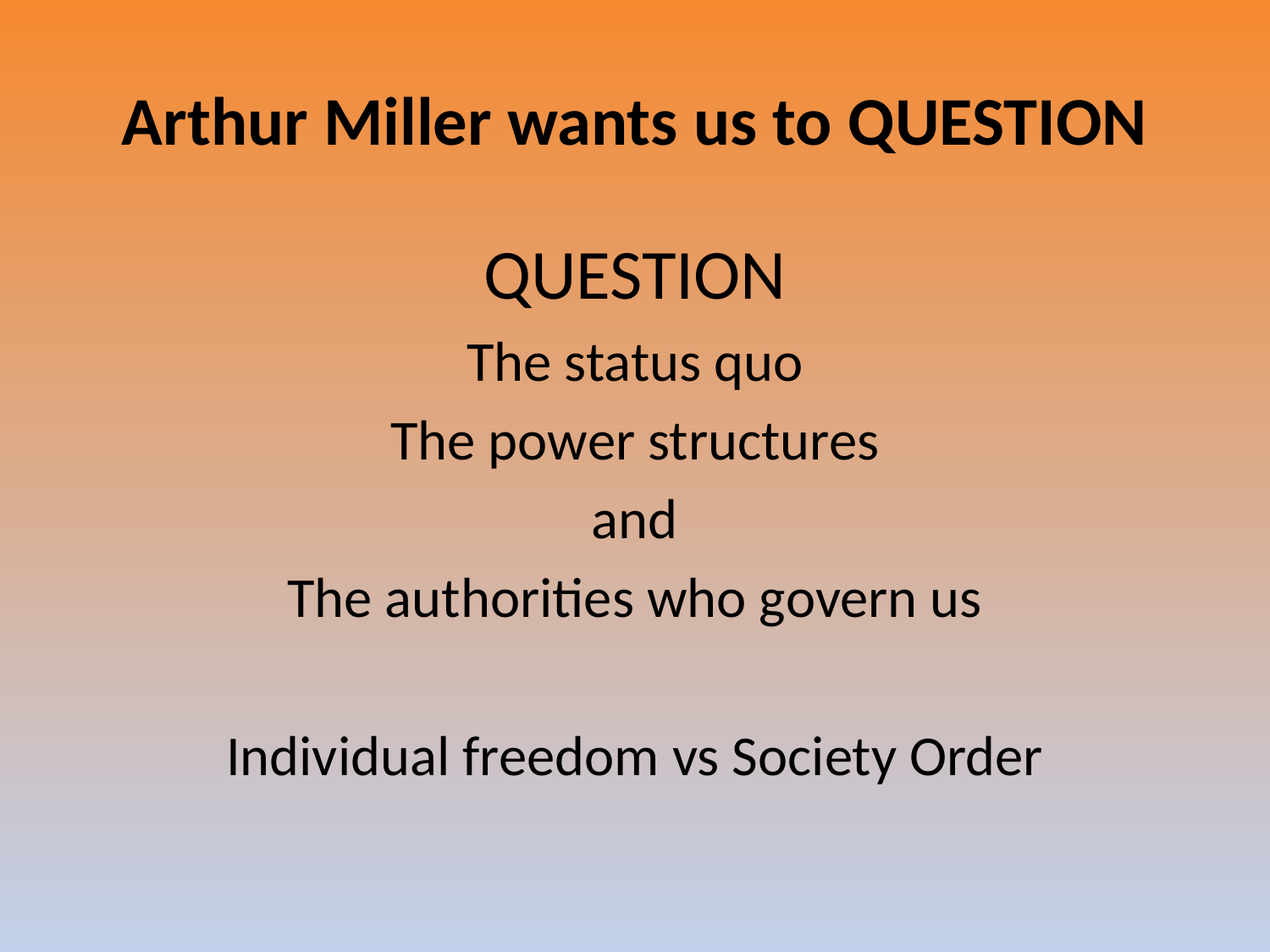

# Arthur Miller wants us to QUESTION
QUESTION
The status quo
The power structures
and
The authorities who govern us

Individual freedom vs Society Order